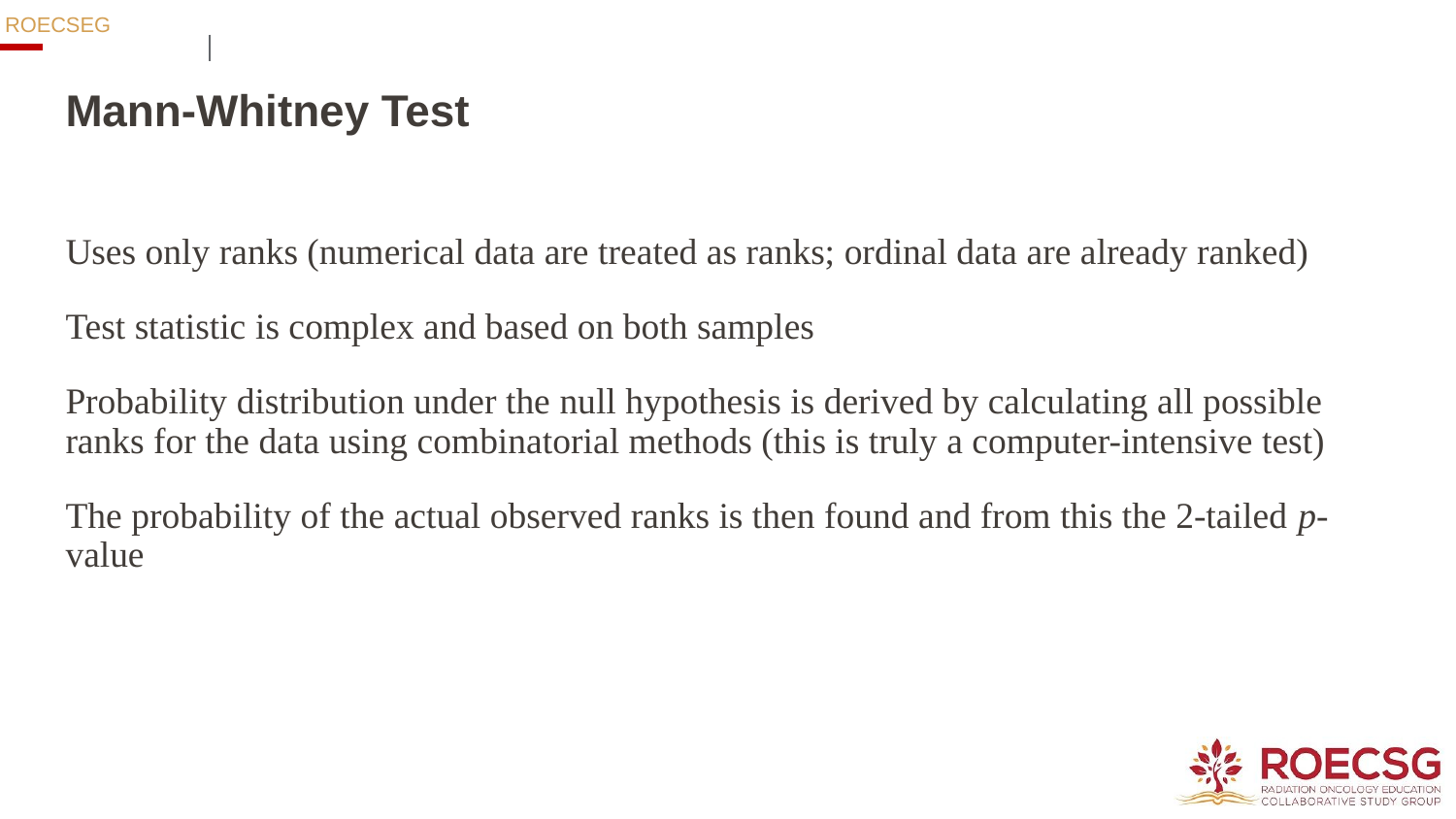

# Mann-Whitney Test
Uses only ranks (numerical data are treated as ranks; ordinal data are already ranked)
Test statistic is complex and based on both samples
Probability distribution under the null hypothesis is derived by calculating all possible ranks for the data using combinatorial methods (this is truly a computer-intensive test)
The probability of the actual observed ranks is then found and from this the 2-tailed p-value